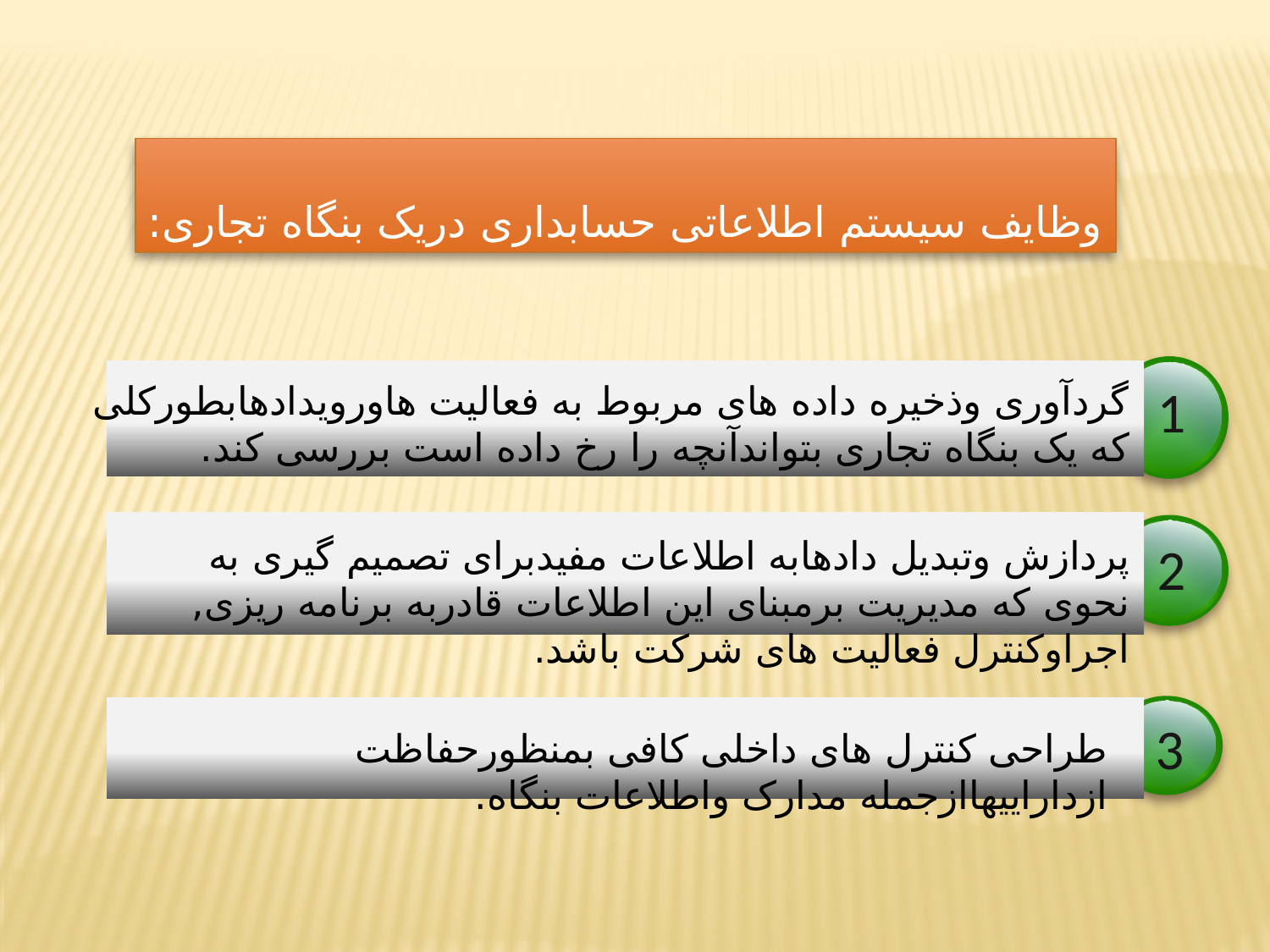

وظایف سیستم اطلاعاتی حسابداری دریک بنگاه تجاری:

1

گردآوری وذخیره داده های مربوط به فعالیت هاورویدادهابطورکلی که یک بنگاه تجاری بتواندآنچه را رخ داده است بررسی کند.

2
پردازش وتبدیل دادهابه اطلاعات مفیدبرای تصمیم گیری به نحوی که مدیریت برمبنای این اطلاعات قادربه برنامه ریزی, اجراوکنترل فعالیت های شرکت باشد.

3

طراحی کنترل های داخلی کافی بمنظورحفاظت ازداراییهاازجمله مدارک واطلاعات بنگاه.